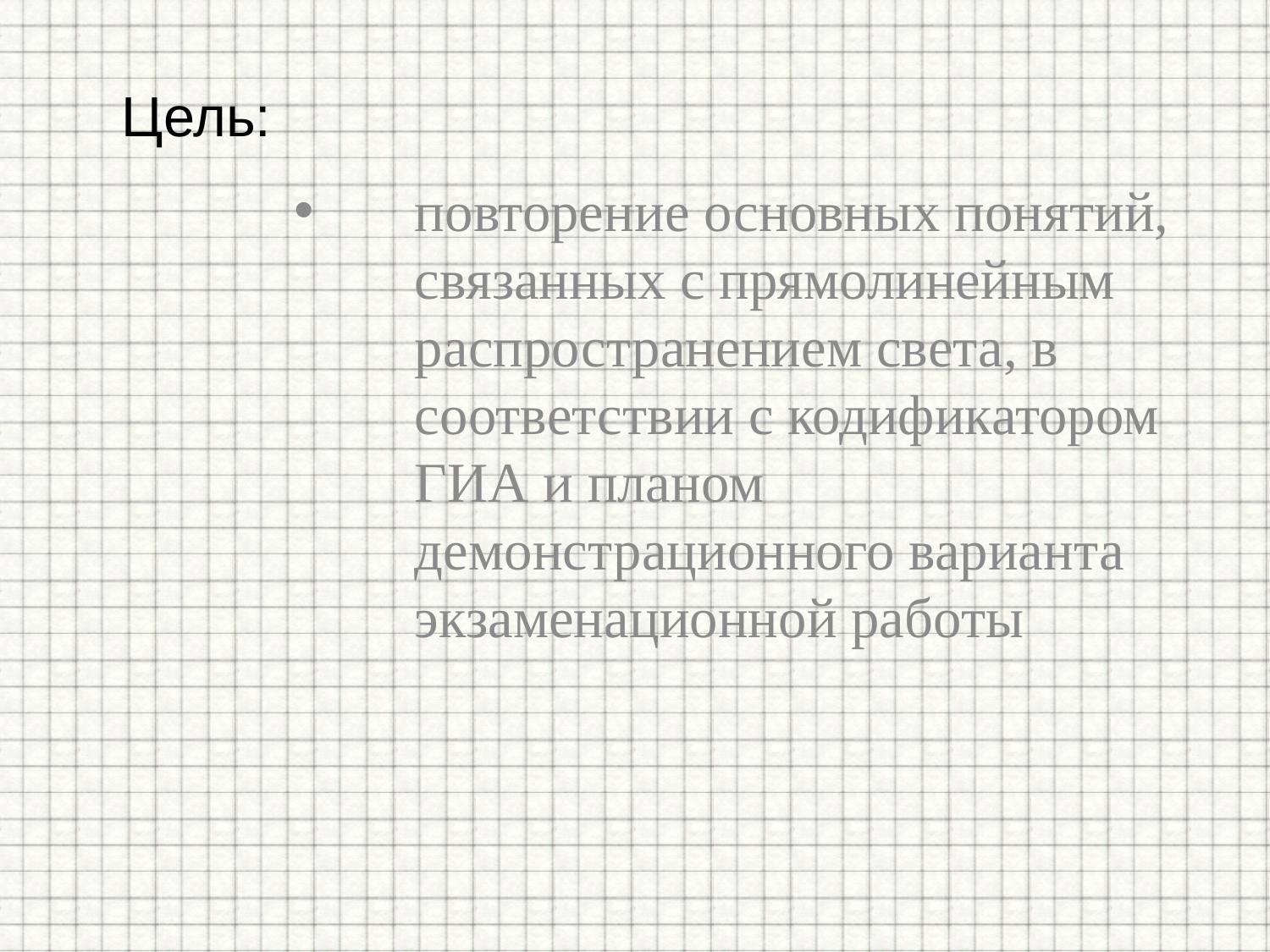

# Цель:
повторение основных понятий, связанных с прямолинейным распространением света, в соответствии с кодификатором ГИА и планом демонстрационного варианта экзаменационной работы